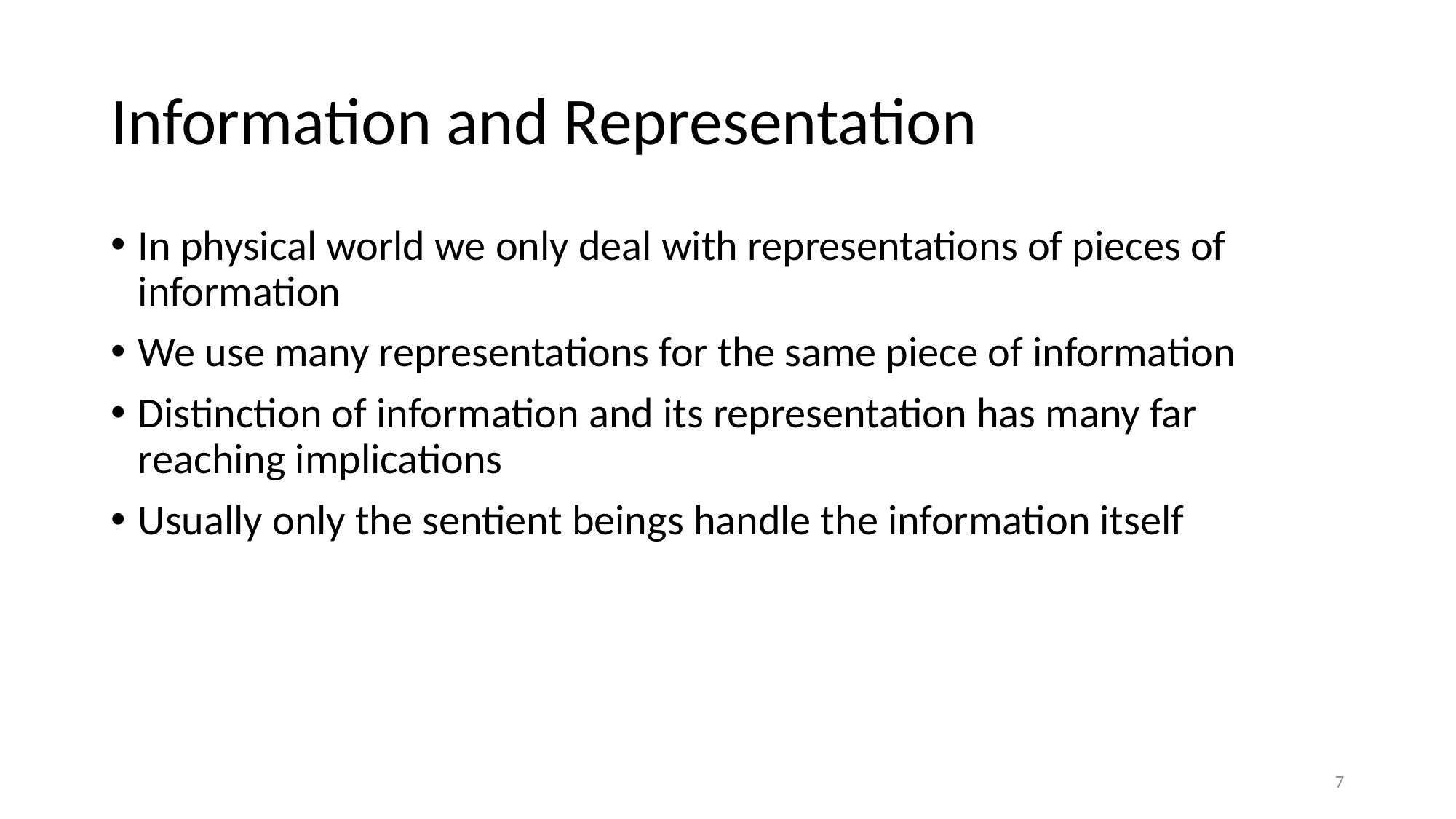

# Information and Representation
In physical world we only deal with representations of pieces of information
We use many representations for the same piece of information
Distinction of information and its representation has many far reaching implications
Usually only the sentient beings handle the information itself

7